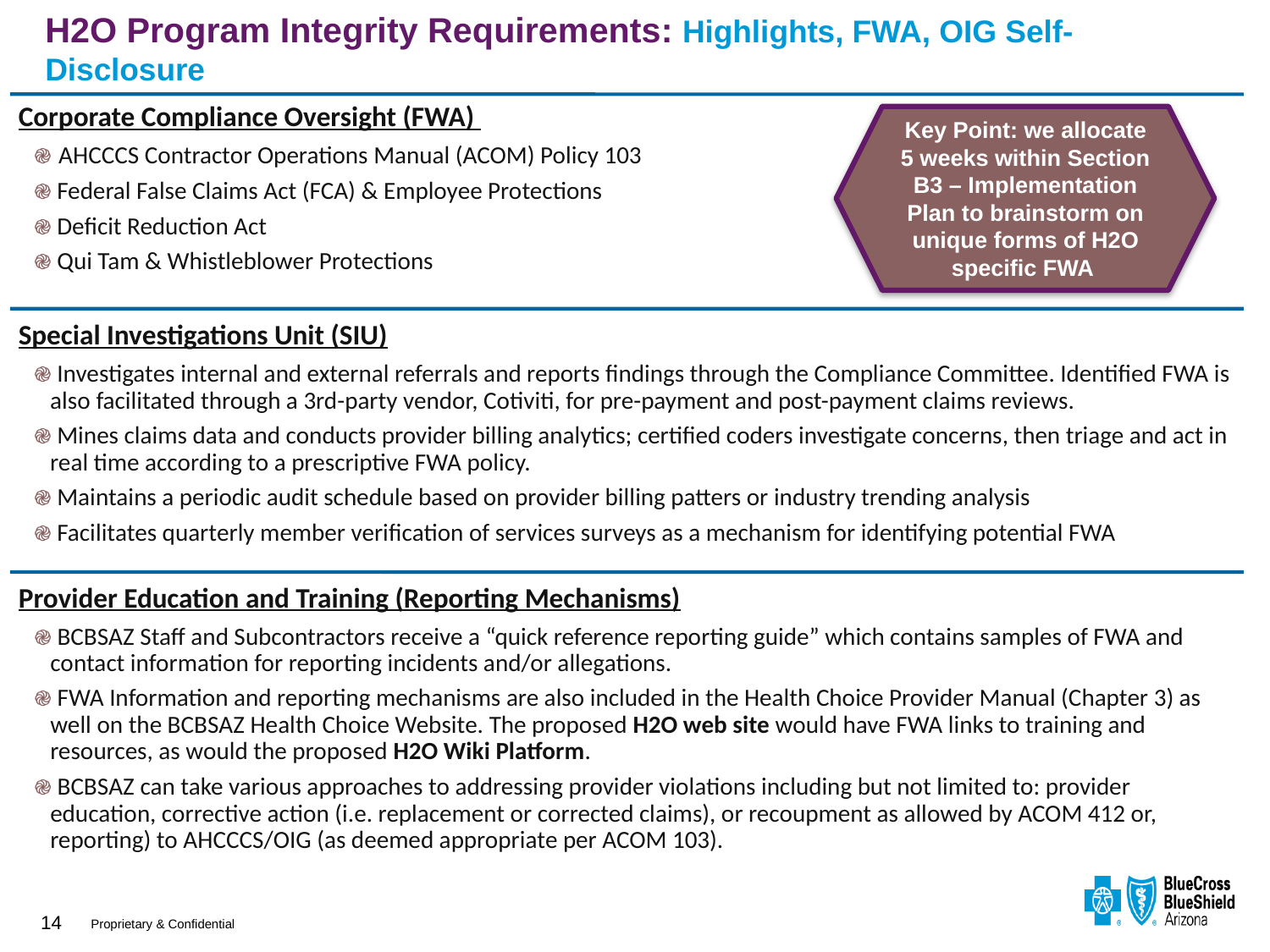

# H2O Program Integrity Requirements: Highlights, FWA, OIG Self-Disclosure
Corporate Compliance Oversight (FWA)
֎ AHCCCS Contractor Operations Manual (ACOM) Policy 103
֎ Federal False Claims Act (FCA) & Employee Protections
֎ Deficit Reduction Act
֎ Qui Tam & Whistleblower Protections
Special Investigations Unit (SIU)
֎ Investigates internal and external referrals and reports findings through the Compliance Committee. Identified FWA is also facilitated through a 3rd-party vendor, Cotiviti, for pre-payment and post-payment claims reviews.
֎ Mines claims data and conducts provider billing analytics; certified coders investigate concerns, then triage and act in real time according to a prescriptive FWA policy.
֎ Maintains a periodic audit schedule based on provider billing patters or industry trending analysis
֎ Facilitates quarterly member verification of services surveys as a mechanism for identifying potential FWA
Provider Education and Training (Reporting Mechanisms)
֎ BCBSAZ Staff and Subcontractors receive a “quick reference reporting guide” which contains samples of FWA and contact information for reporting incidents and/or allegations.
֎ FWA Information and reporting mechanisms are also included in the Health Choice Provider Manual (Chapter 3) as well on the BCBSAZ Health Choice Website. The proposed H2O web site would have FWA links to training and resources, as would the proposed H2O Wiki Platform.
֎ BCBSAZ can take various approaches to addressing provider violations including but not limited to: provider education, corrective action (i.e. replacement or corrected claims), or recoupment as allowed by ACOM 412 or, reporting) to AHCCCS/OIG (as deemed appropriate per ACOM 103).
Key Point: we allocate 5 weeks within Section B3 – Implementation Plan to brainstorm on unique forms of H2O specific FWA